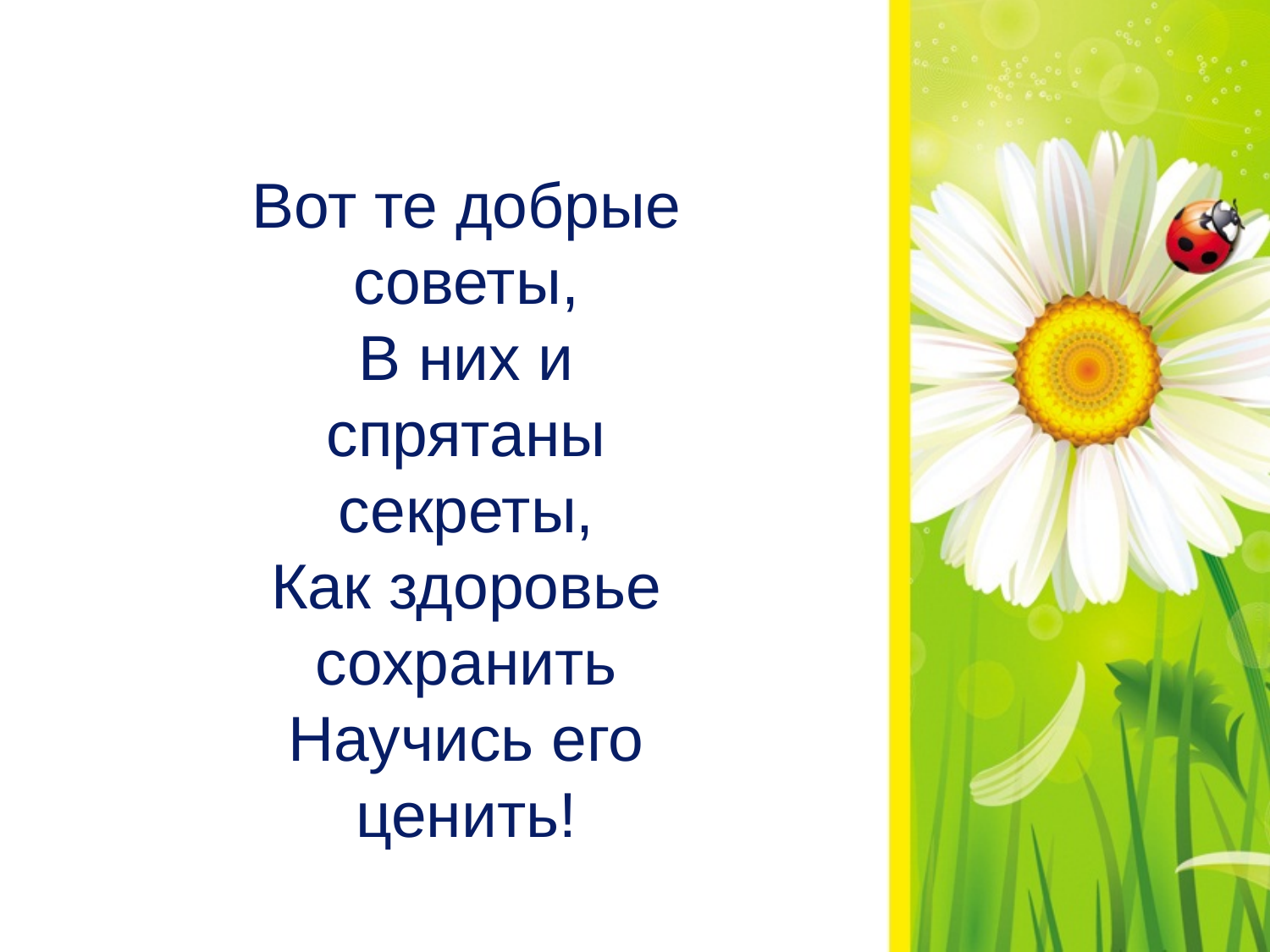

Вот те добрые советы,
В них и спрятаны секреты,
Как здоровье сохранить
Научись его ценить!